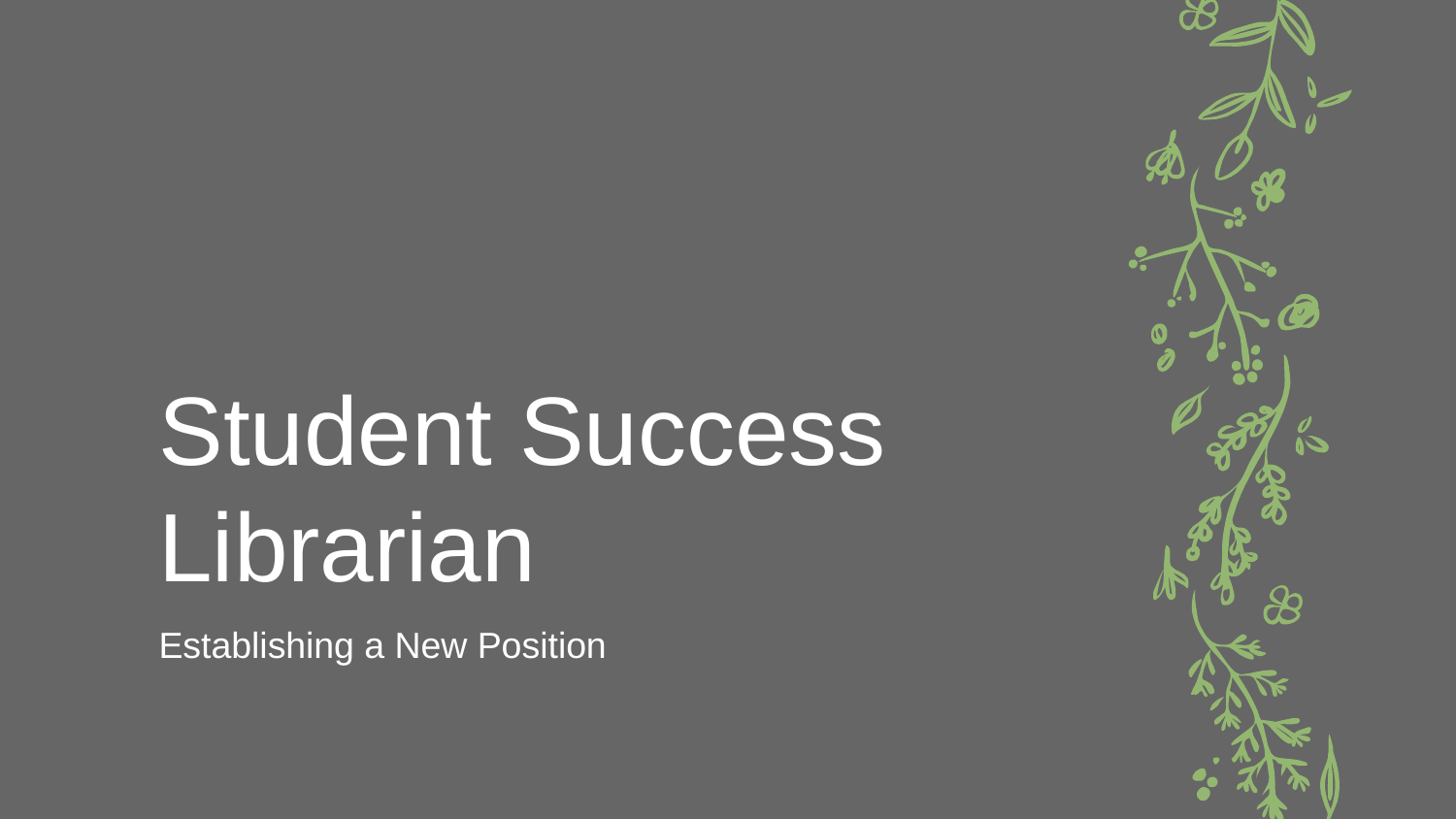

# Student Success Librarian
Establishing a New Position